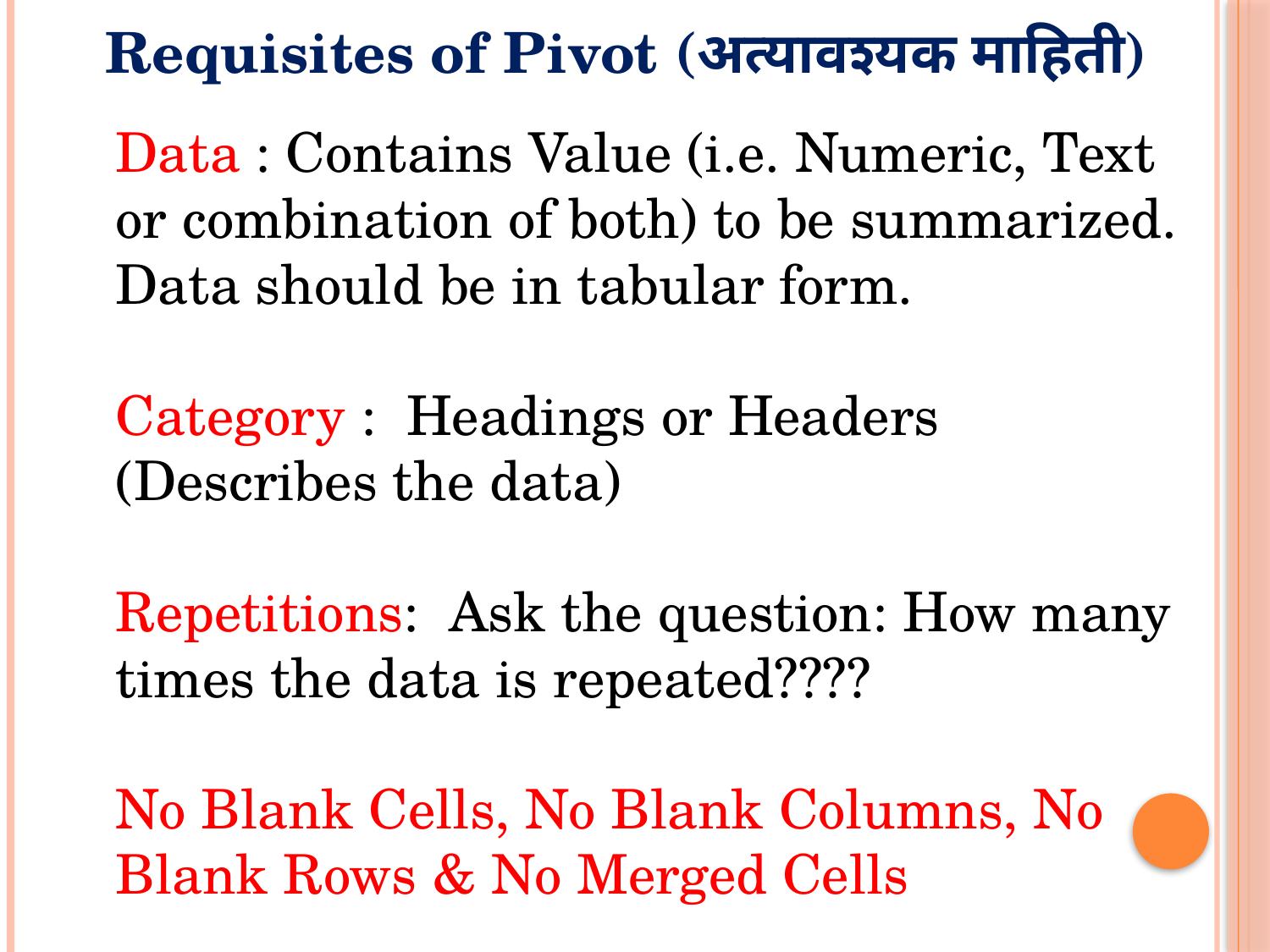

Requisites of Pivot (अत्यावश्यक माहिती)

	Data : Contains Value (i.e. Numeric, Text or combination of both) to be summarized. Data should be in tabular form.

	Category :  Headings or Headers (Describes the data)

	Repetitions:  Ask the question: How many times the data is repeated????

	No Blank Cells, No Blank Columns, No Blank Rows & No Merged Cells